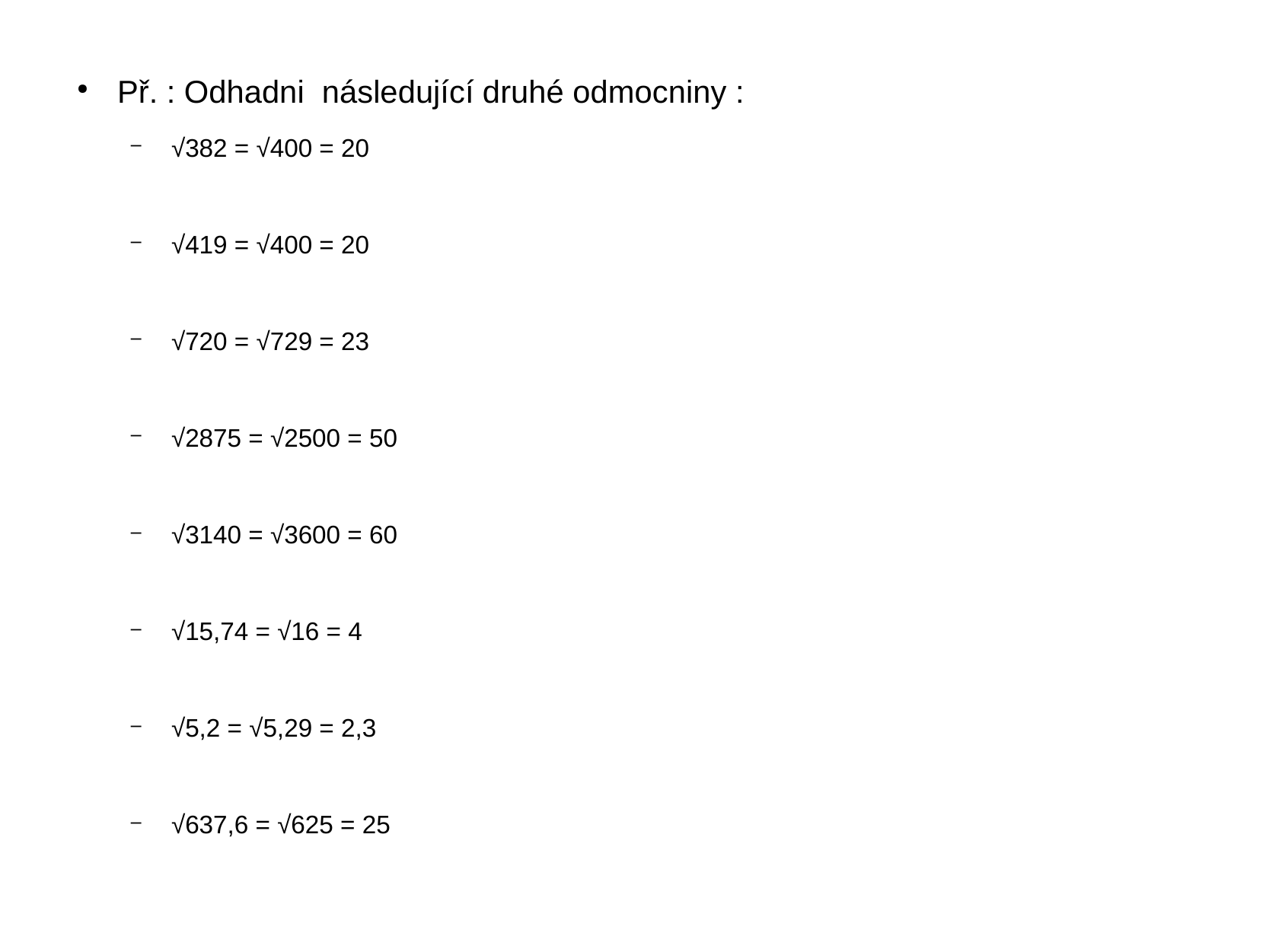

Př. : Odhadni  následující druhé odmocniny :
√382 = √400 = 20

√419 = √400 = 20

√720 = √729 = 23

√2875 = √2500 = 50

√3140 = √3600 = 60

√15,74 = √16 = 4

√5,2 = √5,29 = 2,3

√637,6 = √625 = 25